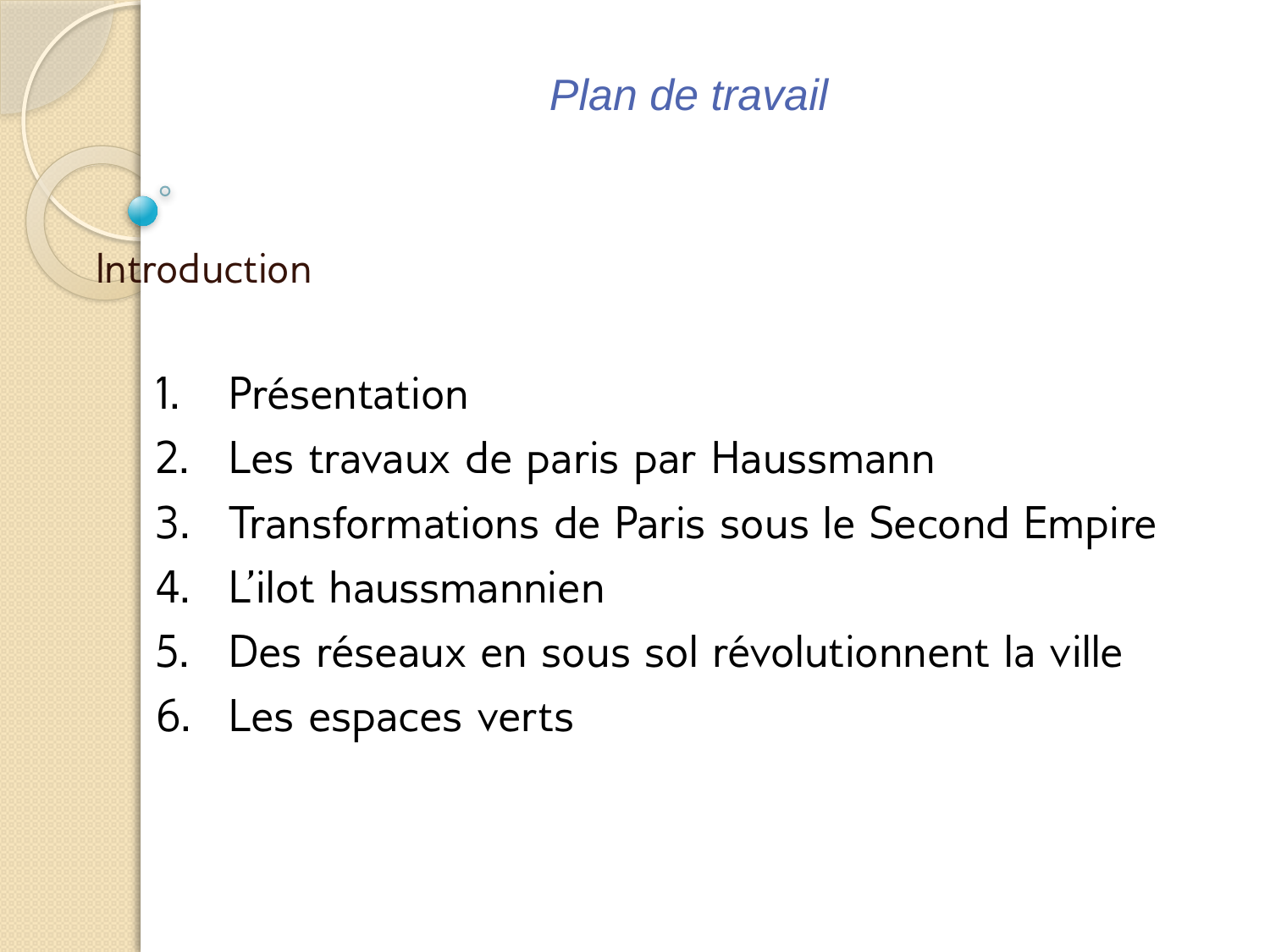

# Plan de travail

Introduction

Présentation
Les travaux de paris par Haussmann
Transformations de Paris sous le Second Empire
L’ilot haussmannien
Des réseaux en sous sol révolutionnent la ville
Les espaces verts